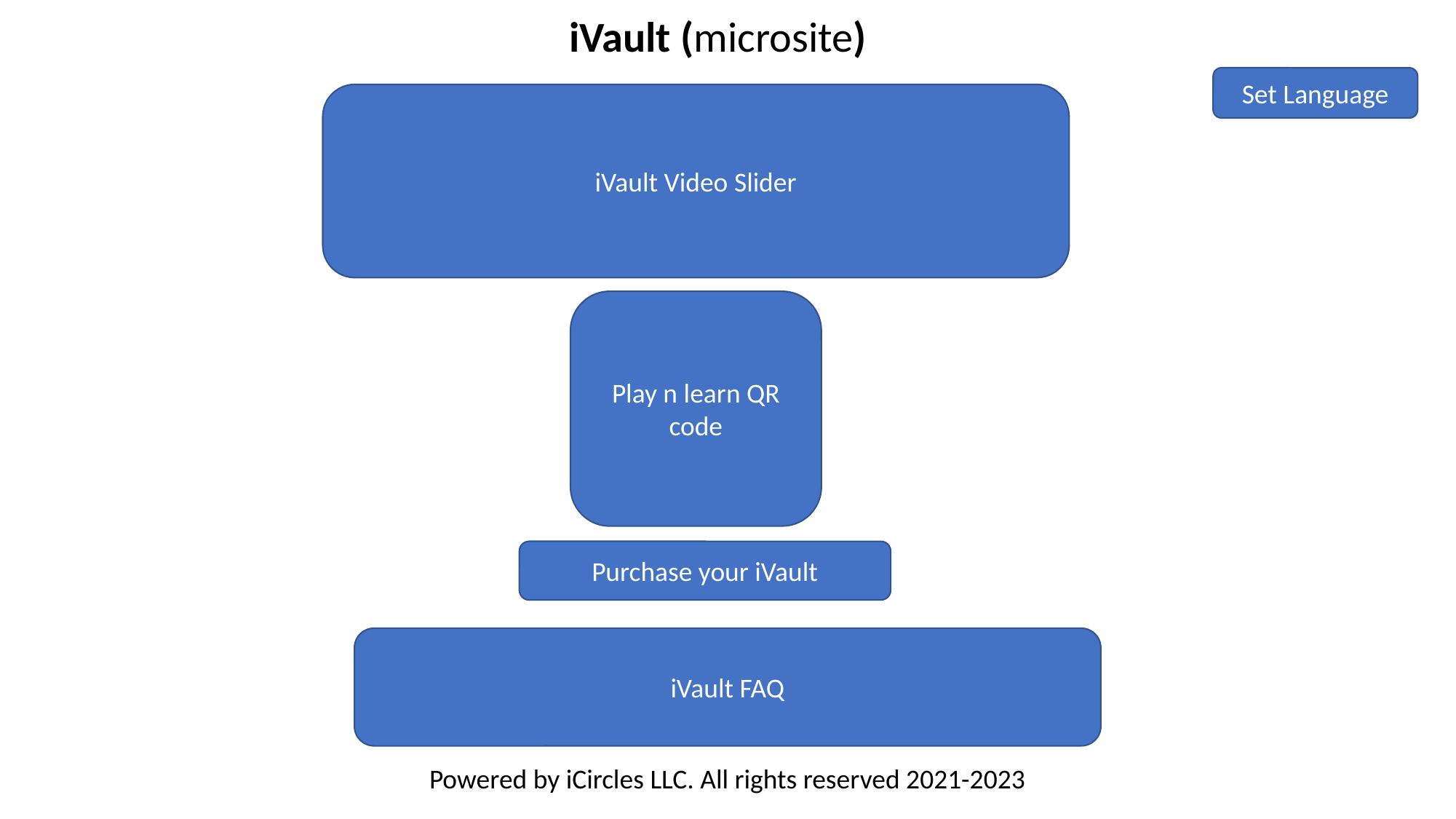

iVault (microsite)
Set Language
iVault Video Slider
Play n learn QR code
Purchase your iVault
iVault FAQ
Powered by iCircles LLC. All rights reserved 2021-2023